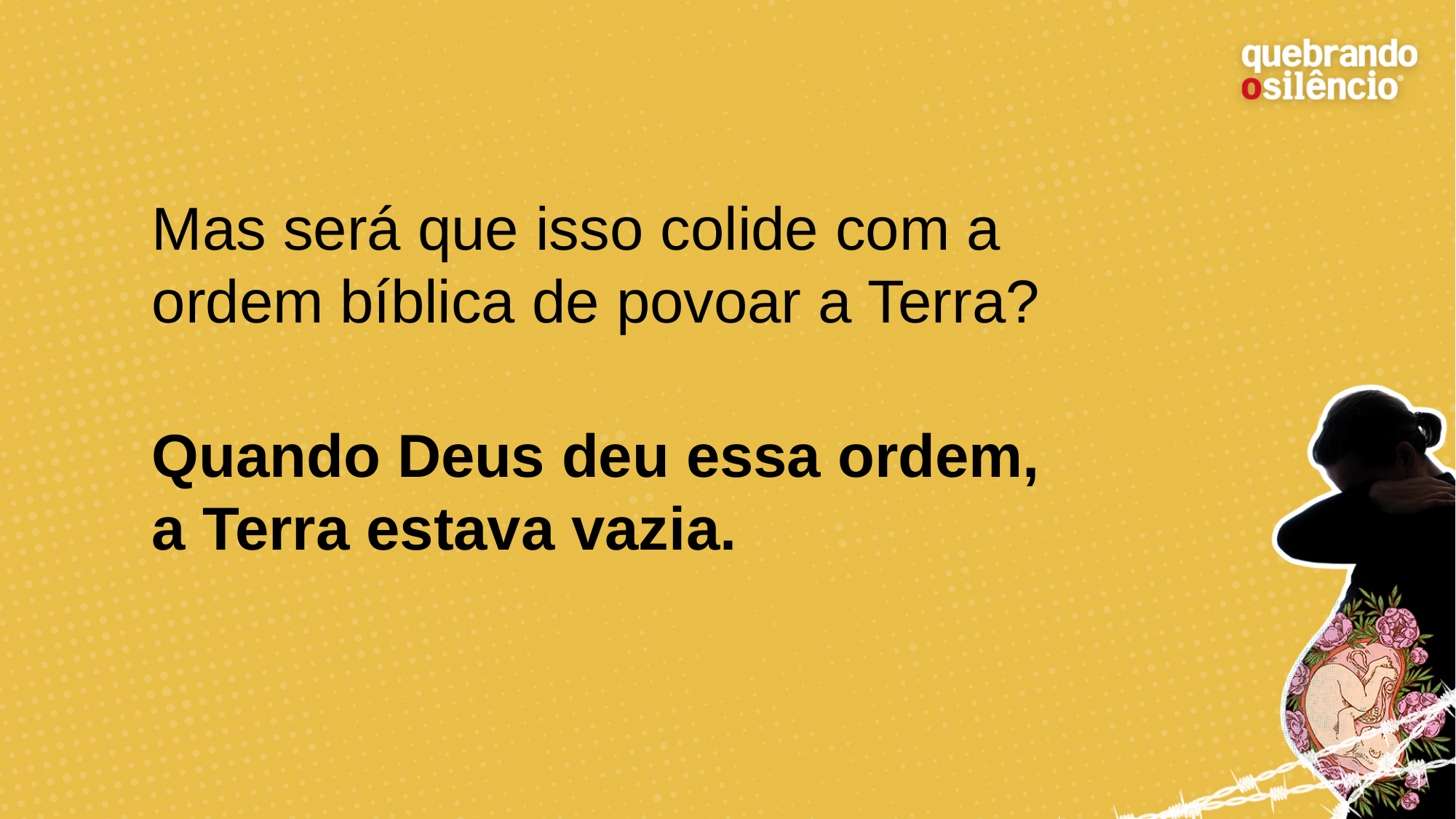

Mas será que isso colide com a ordem bíblica de povoar a Terra?

Quando Deus deu essa ordem,       a Terra estava vazia.